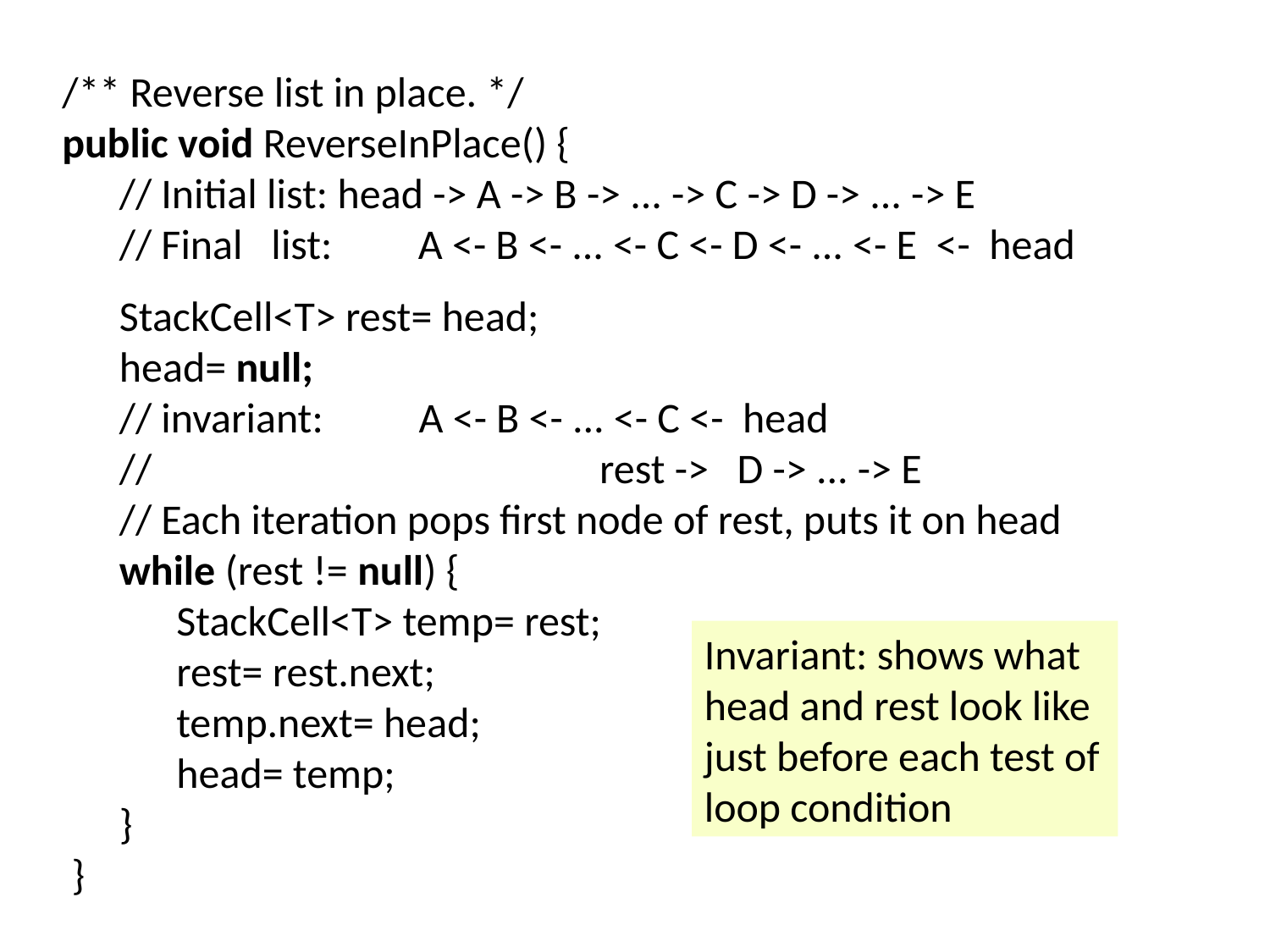

/** Reverse list in place. */
public void ReverseInPlace() {
      // Initial list: head -> A -> B -> ... -> C -> D -> ... -> E
      // Final   list:         A <- B <- ... <- C <- D <- ... <- E  <-  head
      StackCell<T> rest= head;
      head= null;
      // invariant:          A <- B <- ... <- C <-  head
      //                                               rest ->   D -> ... -> E
      // Each iteration pops first node of rest, puts it on head
      while (rest != null) {
            StackCell<T> temp= rest;
            rest= rest.next;
            temp.next= head;
            head= temp;
      }
 }
Invariant: shows what head and rest look like just before each test of loop condition